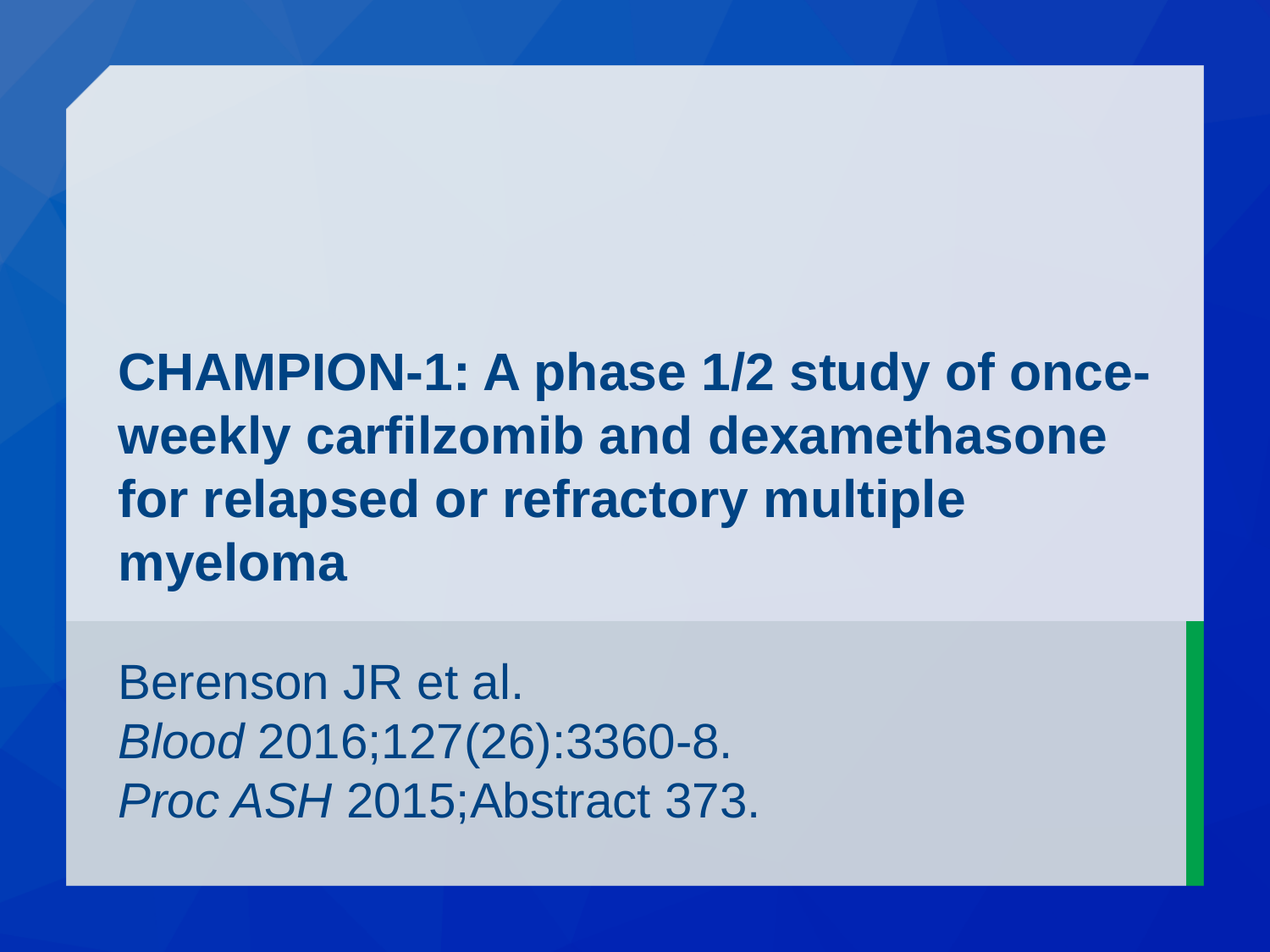

# CHAMPION-1: A phase 1/2 study of once-weekly carfilzomib and dexamethasone for relapsed or refractory multiple myeloma
Berenson JR et al.
Blood 2016;127(26):3360-8.
Proc ASH 2015;Abstract 373.